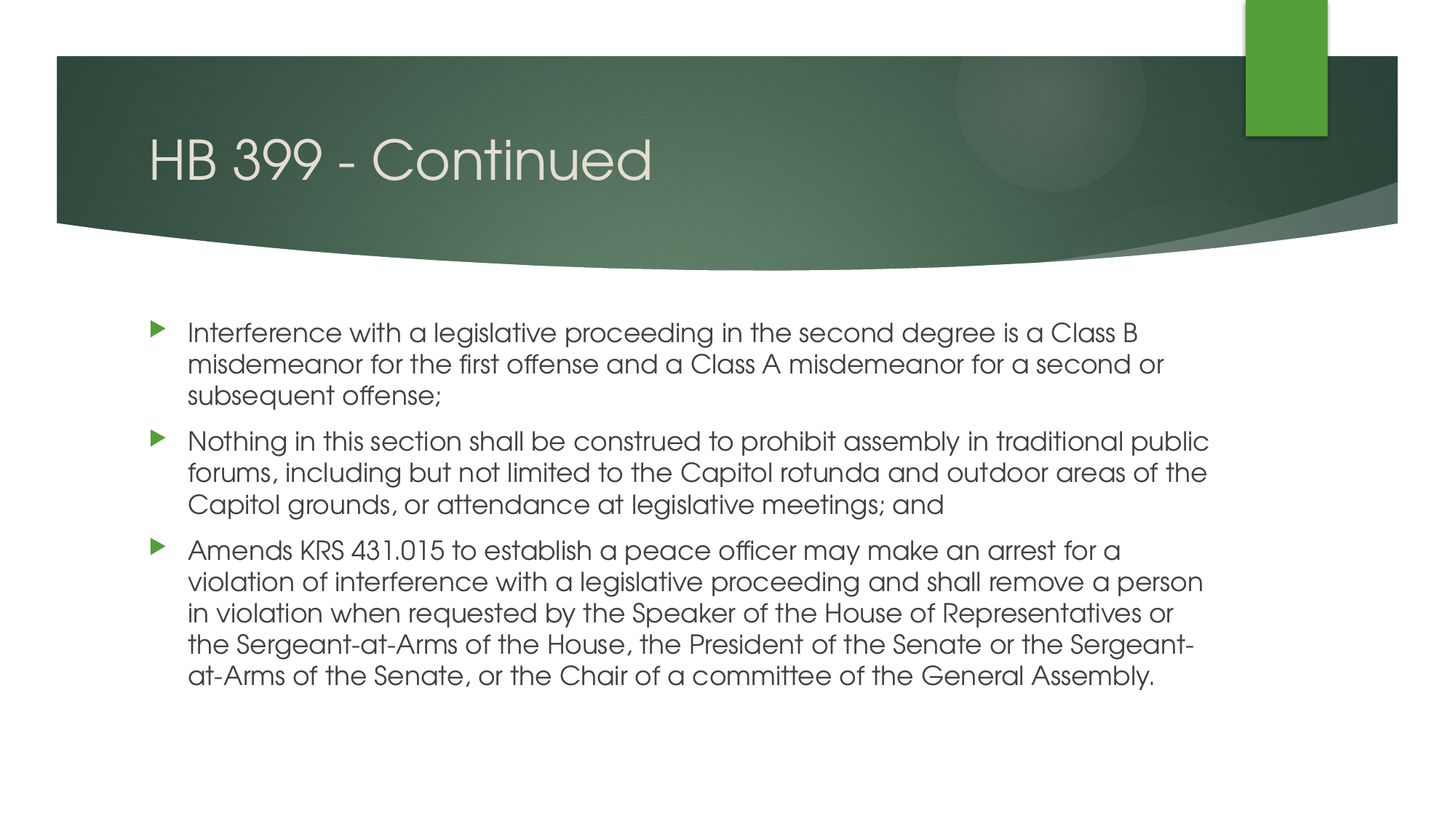

# HB 399 - Continued
Interference with a legislative proceeding in the second degree is a Class B misdemeanor for the first offense and a Class A misdemeanor for a second or subsequent offense;
Nothing in this section shall be construed to prohibit assembly in traditional public forums, including but not limited to the Capitol rotunda and outdoor areas of the Capitol grounds, or attendance at legislative meetings; and
Amends KRS 431.015 to establish a peace officer may make an arrest for a violation of interference with a legislative proceeding and shall remove a person in violation when requested by the Speaker of the House of Representatives or the Sergeant-at-Arms of the House, the President of the Senate or the Sergeant-at-Arms of the Senate, or the Chair of a committee of the General Assembly.